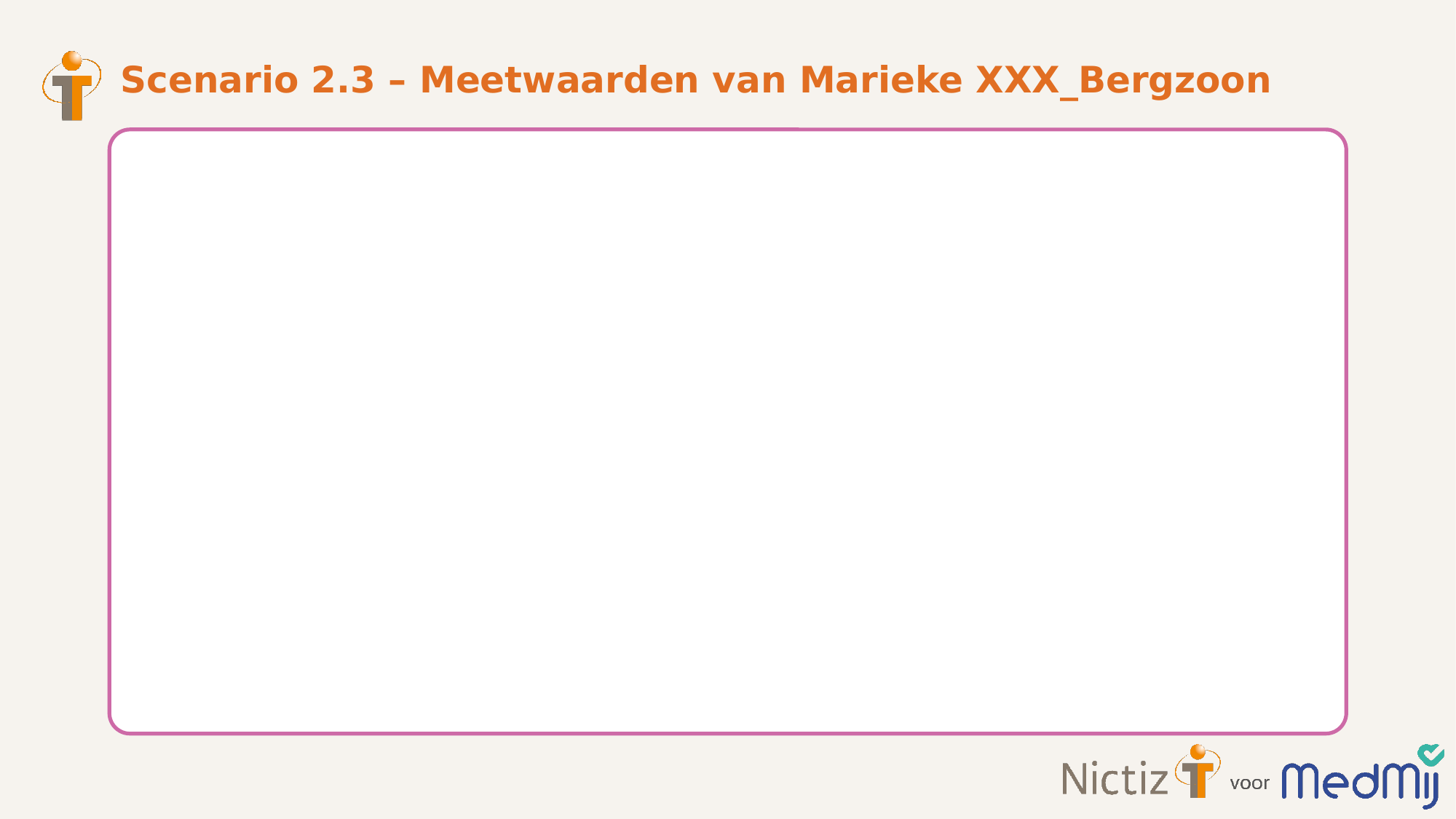

# Scenario 2.3 – Meetwaarden van Marieke XXX_Bergzoon